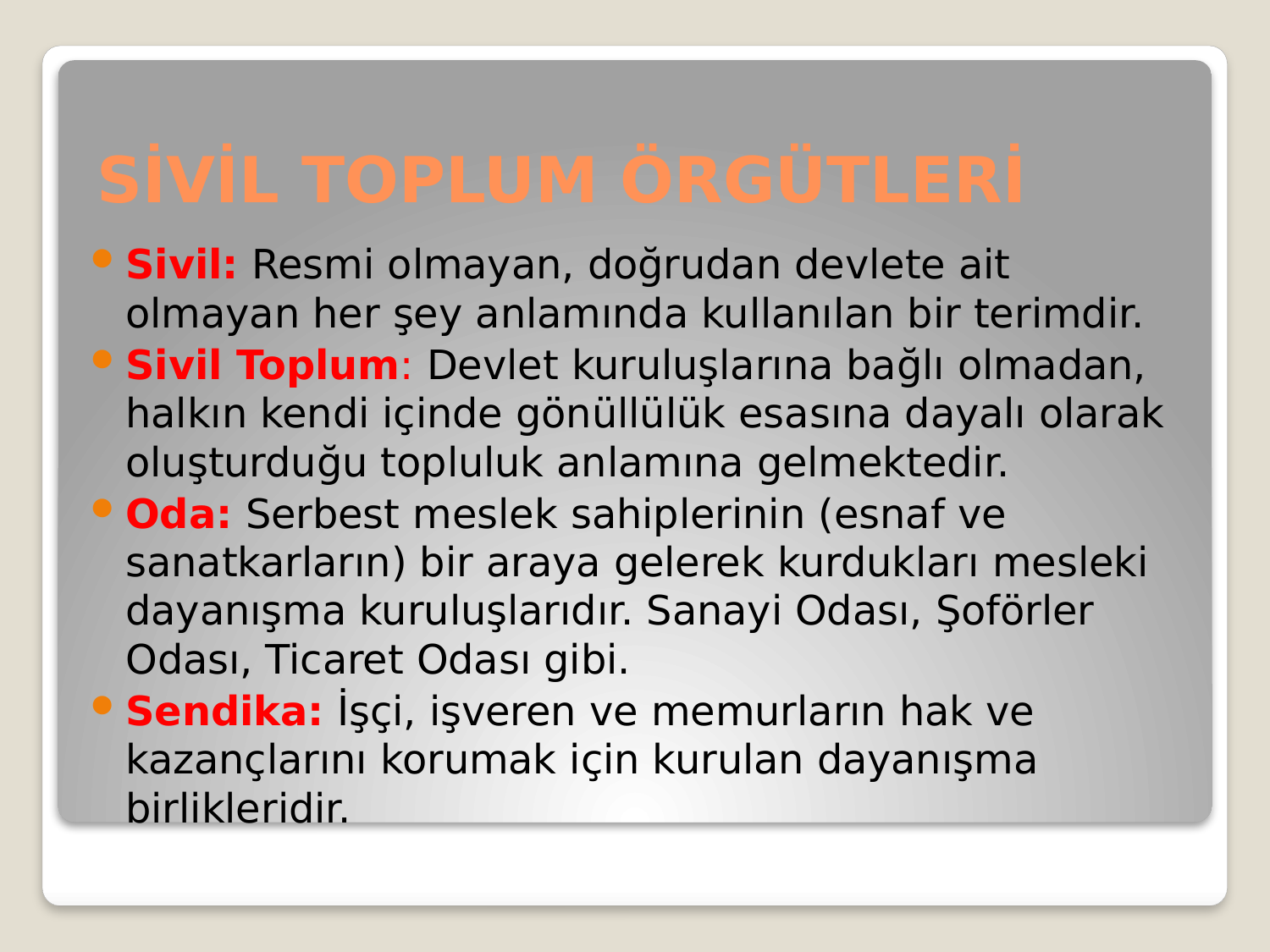

# SİVİL TOPLUM ÖRGÜTLERİ
Sivil: Resmi olmayan, doğrudan devlete ait olmayan her şey anlamında kullanılan bir terimdir.
Sivil Toplum: Devlet kuruluşlarına bağlı olmadan, halkın kendi içinde gönüllülük esasına dayalı olarak oluşturduğu topluluk anlamına gelmektedir.
Oda: Serbest meslek sahiplerinin (esnaf ve sanatkarların) bir araya gelerek kurdukları mesleki dayanışma kuruluşlarıdır. Sanayi Odası, Şoförler Odası, Ticaret Odası gibi.
Sendika: İşçi, işveren ve memurların hak ve kazançlarını korumak için kurulan dayanışma birlikleridir.